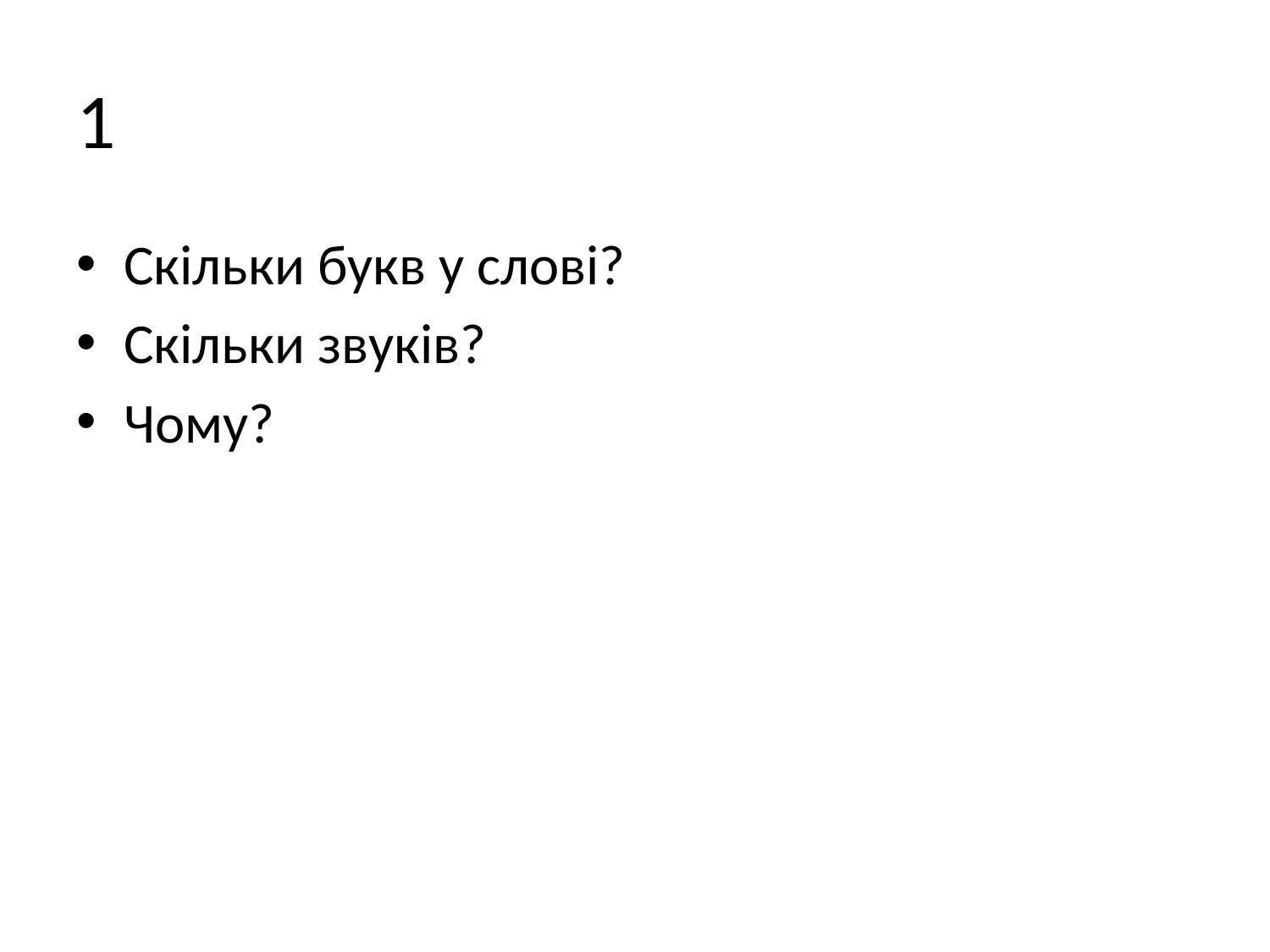

# 1
Скільки букв у слові?
Скільки звуків?
Чому?